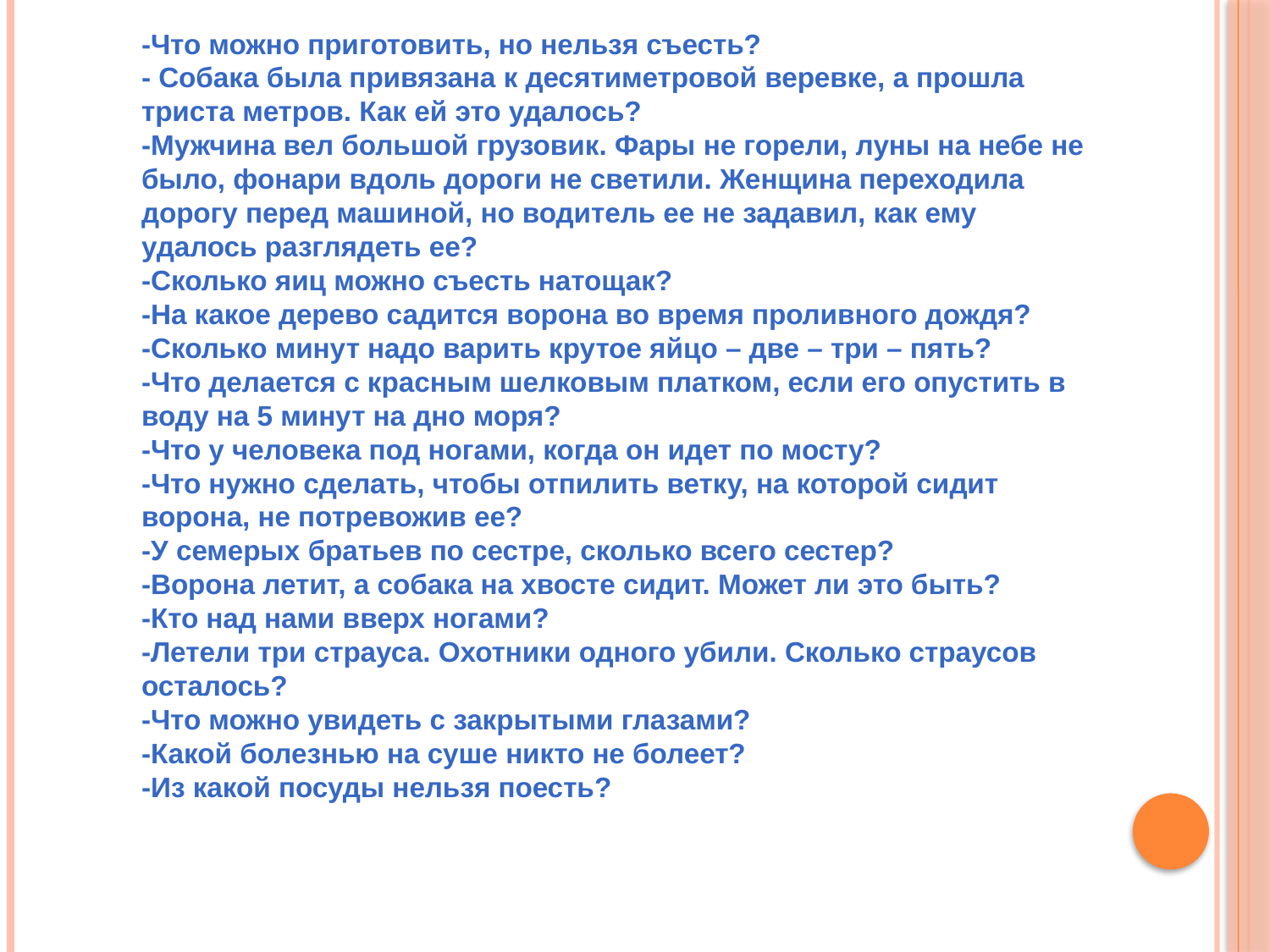

-Что можно приготовить, но нельзя съесть?
- Собака была привязана к десятиметровой веревке, а прошла триста метров. Как ей это удалось?
-Мужчина вел большой грузовик. Фары не горели, луны на небе не было, фонари вдоль дороги не светили. Женщина переходила дорогу перед машиной, но водитель ее не задавил, как ему удалось разглядеть ее?
-Сколько яиц можно съесть натощак?
-На какое дерево садится ворона во время проливного дождя?
-Сколько минут надо варить крутое яйцо – две – три – пять?
-Что делается с красным шелковым платком, если его опустить в воду на 5 минут на дно моря?
-Что у человека под ногами, когда он идет по мосту?
-Что нужно сделать, чтобы отпилить ветку, на которой сидит ворона, не потревожив ее?
-У семерых братьев по сестре, сколько всего сестер?
-Ворона летит, а собака на хвосте сидит. Может ли это быть?
-Кто над нами вверх ногами?
-Летели три страуса. Охотники одного убили. Сколько страусов осталось?
-Что можно увидеть с закрытыми глазами?
-Какой болезнью на суше никто не болеет?
-Из какой посуды нельзя поесть?